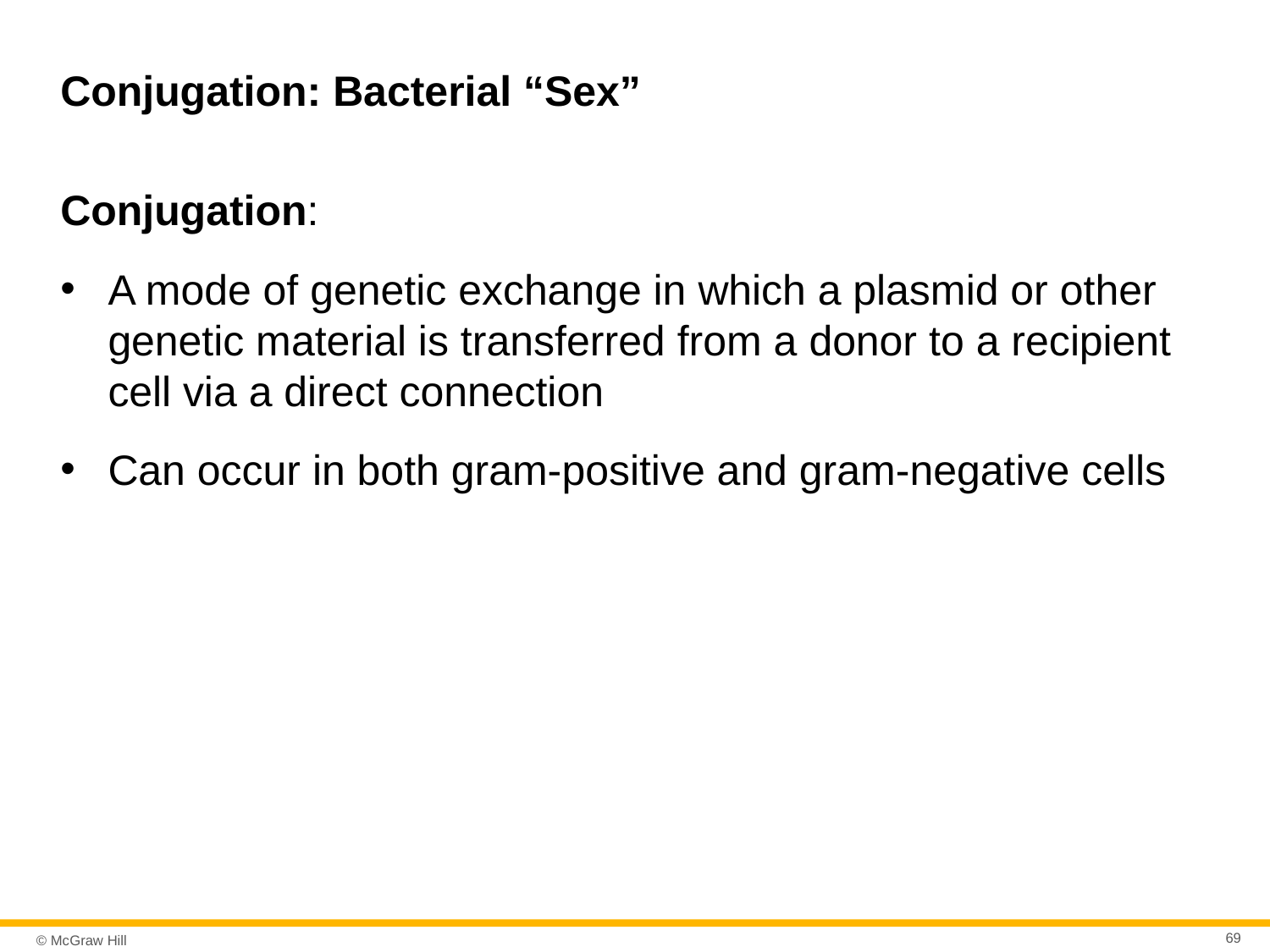

# Conjugation: Bacterial “Sex”
Conjugation:
A mode of genetic exchange in which a plasmid or other genetic material is transferred from a donor to a recipient cell via a direct connection
Can occur in both gram-positive and gram-negative cells